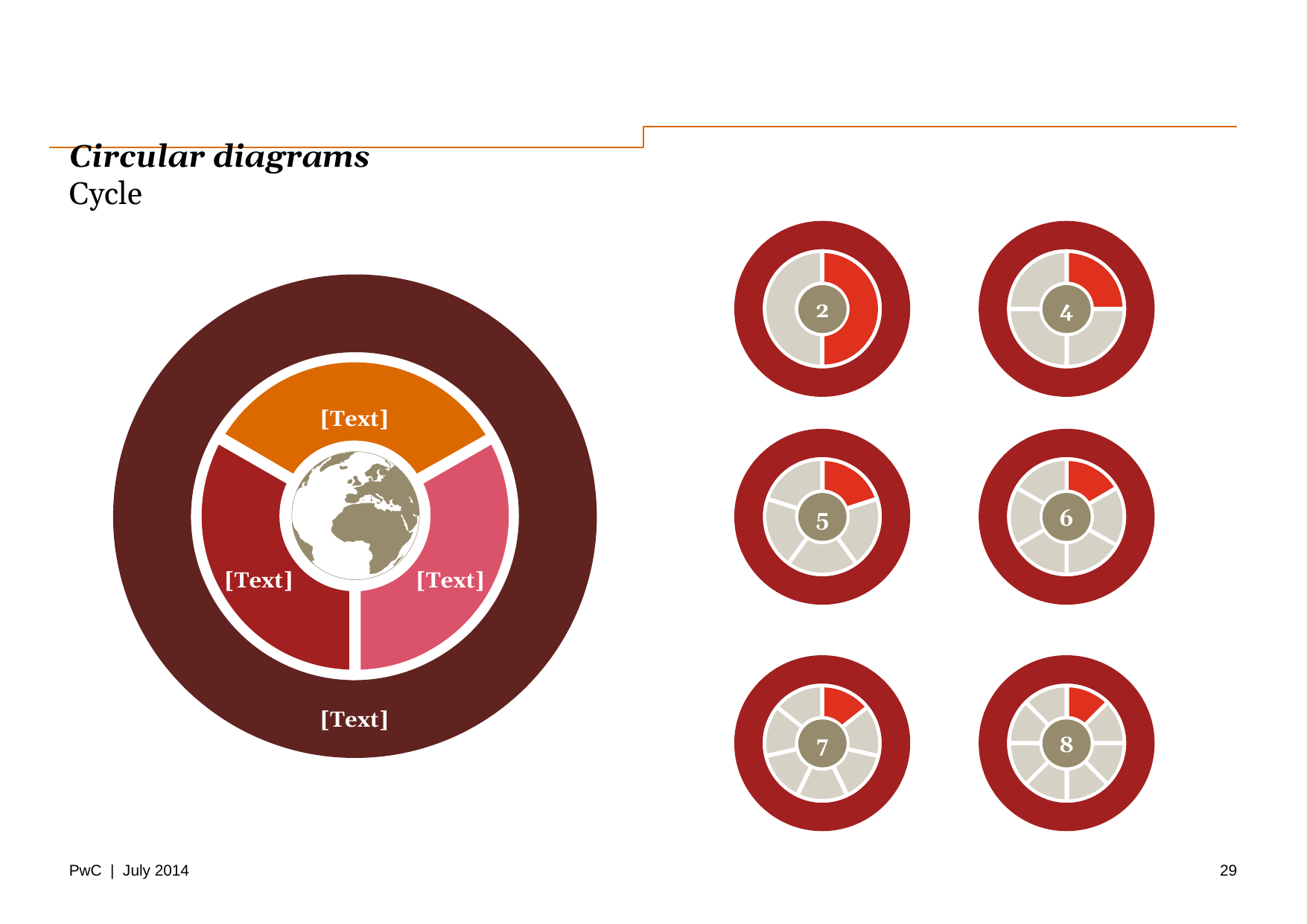

# Circular diagrams Cycle

2

4

[Text]

5

6

[Text]
[Text]

7

8

[Text]
29